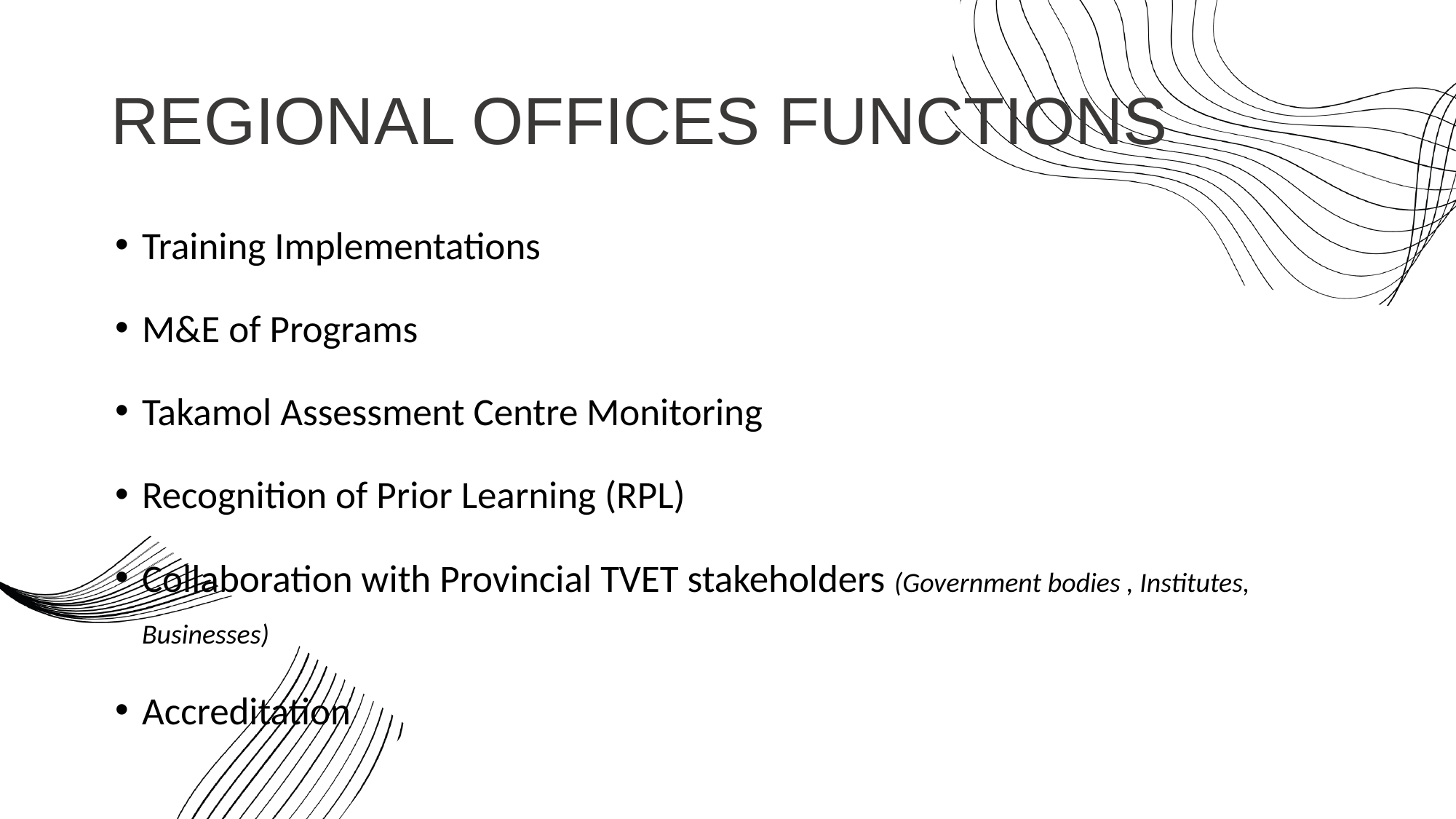

# REGIONAL OFFICES FUNCTIONS
Training Implementations
M&E of Programs
Takamol Assessment Centre Monitoring
Recognition of Prior Learning (RPL)
Collaboration with Provincial TVET stakeholders (Government bodies , Institutes, Businesses)
Accreditation